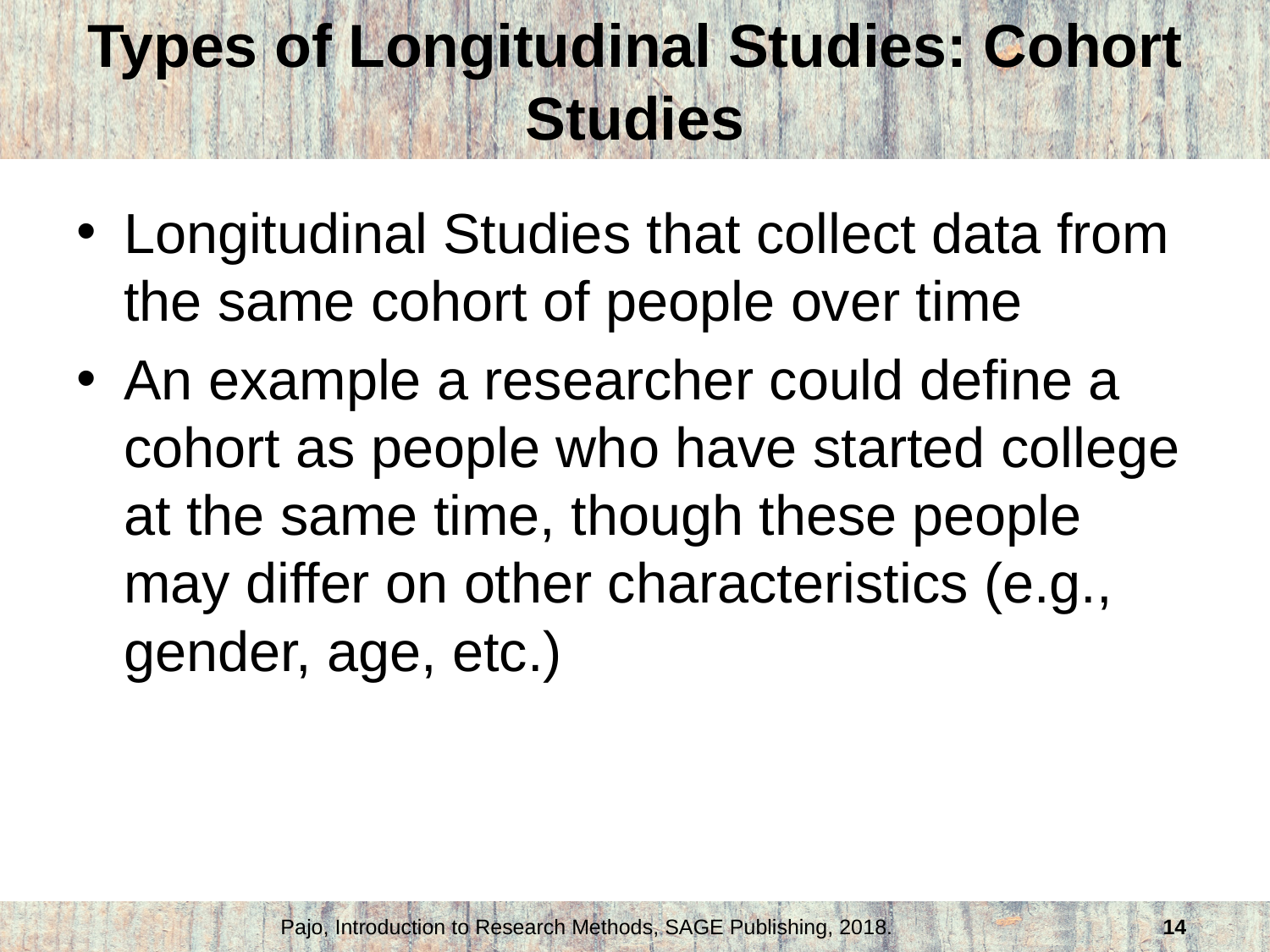

# Types of Longitudinal Studies: Cohort Studies
Longitudinal Studies that collect data from the same cohort of people over time
An example a researcher could define a cohort as people who have started college at the same time, though these people may differ on other characteristics (e.g., gender, age, etc.)
Pajo, Introduction to Research Methods, SAGE Publishing, 2018.
14